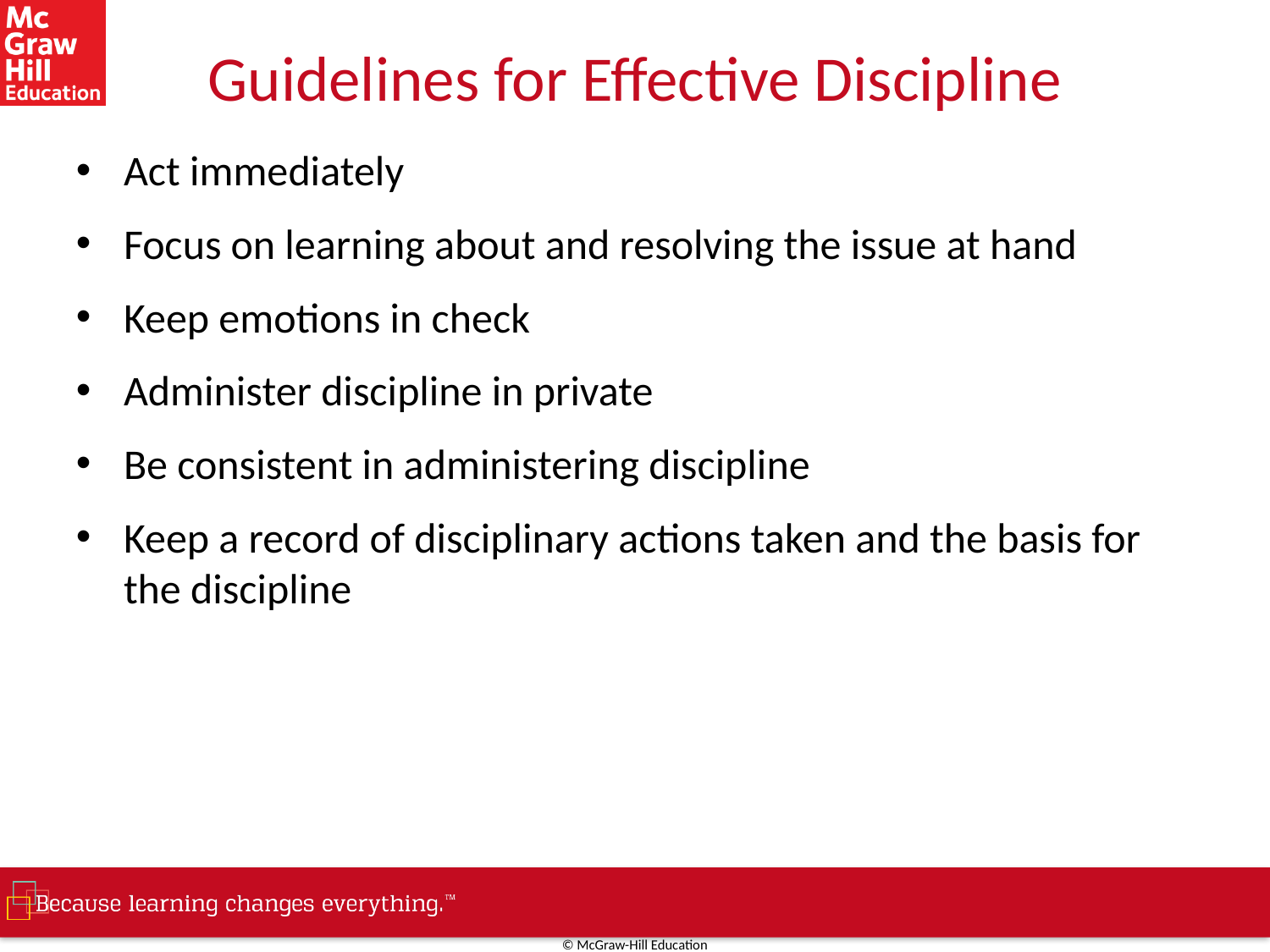

# Guidelines for Effective Discipline
Act immediately
Focus on learning about and resolving the issue at hand
Keep emotions in check
Administer discipline in private
Be consistent in administering discipline
Keep a record of disciplinary actions taken and the basis for the discipline